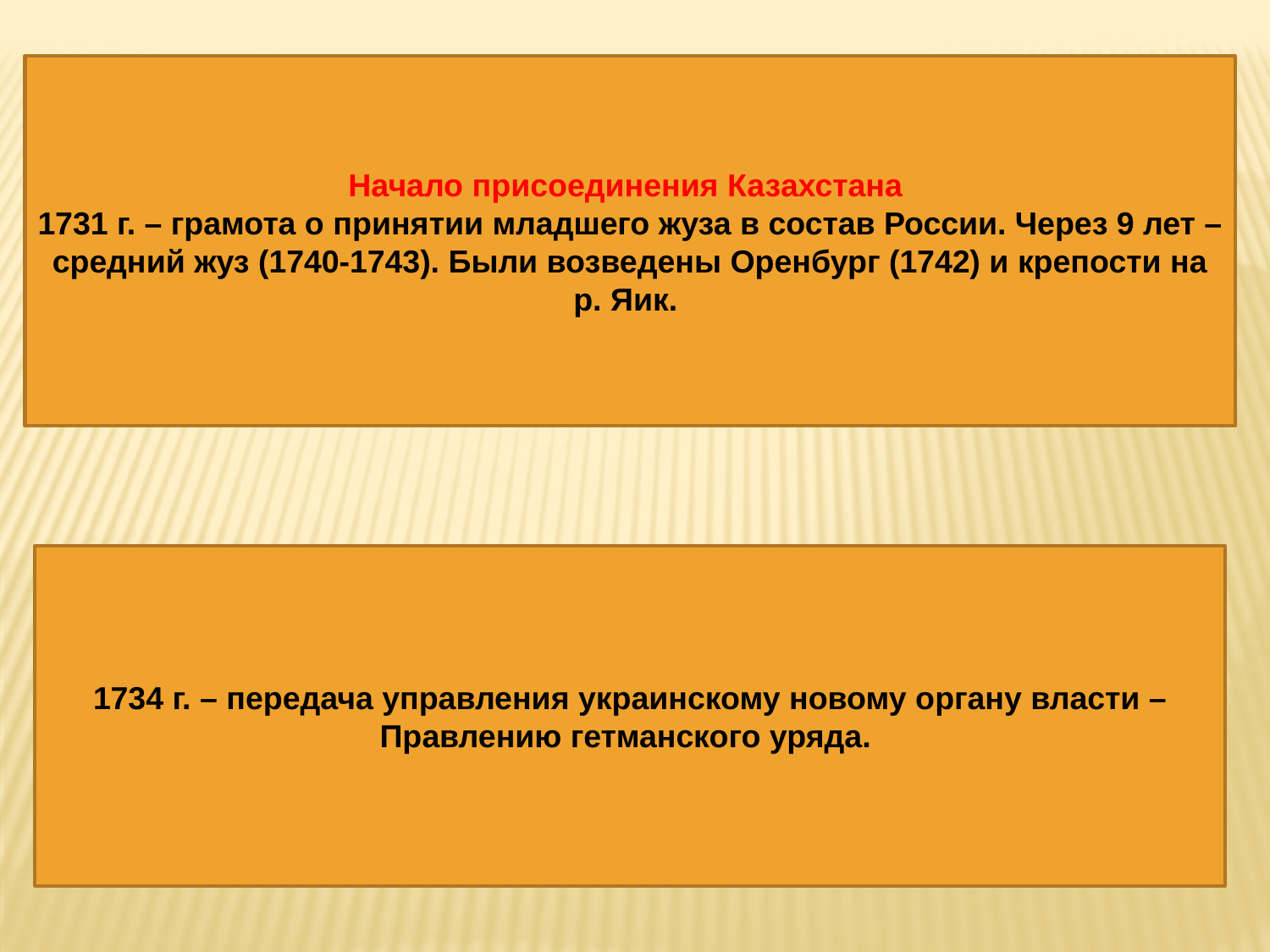

Начало присоединения Казахстана
1731 г. – грамота о принятии младшего жуза в состав России. Через 9 лет – средний жуз (1740-1743). Были возведены Оренбург (1742) и крепости на р. Яик.
1734 г. – передача управления украинскому новому органу власти – Правлению гетманского уряда.